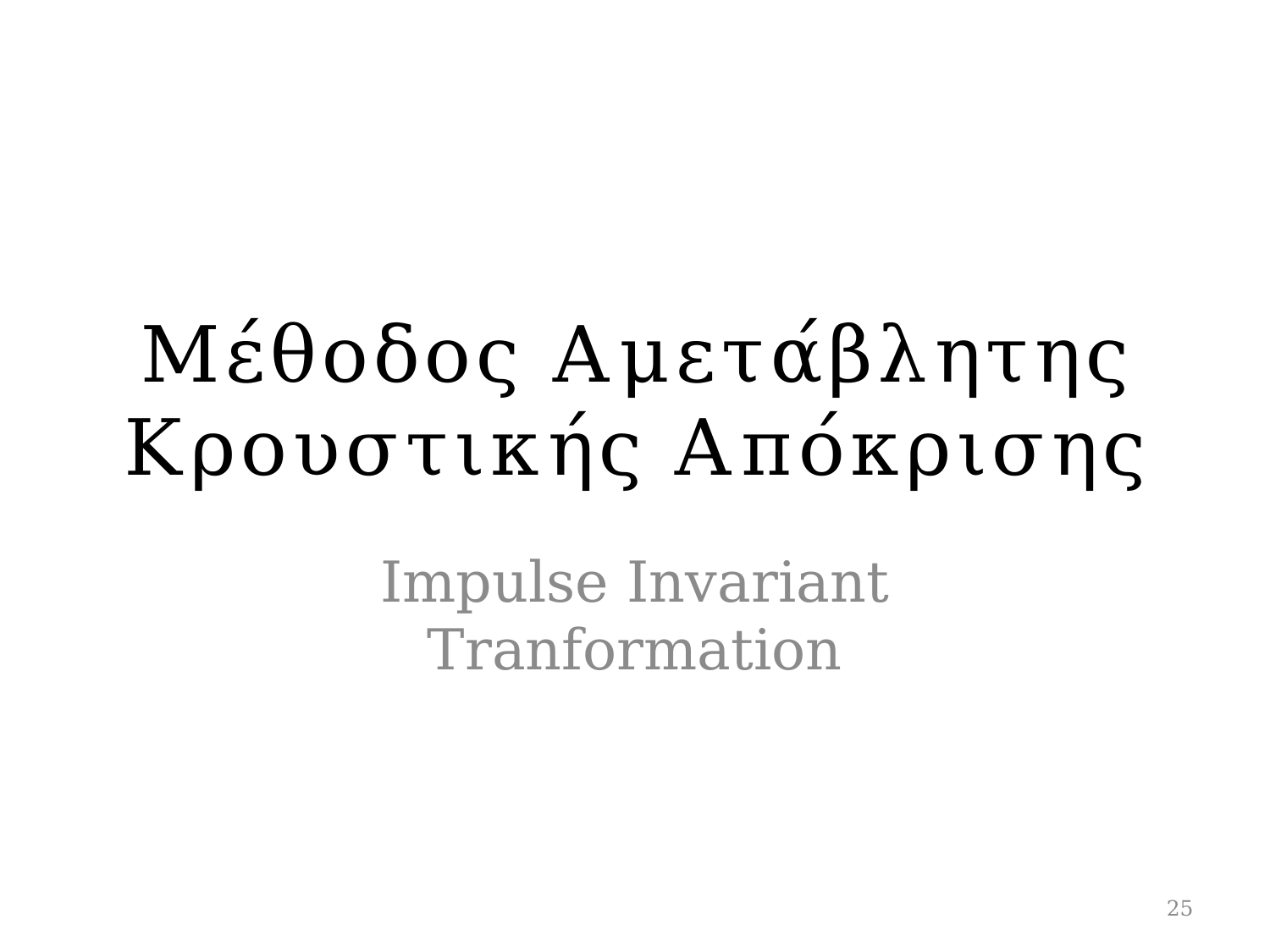

# Μέθοδος Αμετάβλητης Κρουστικής Απόκρισης
Impulse Invariant Tranformation
25